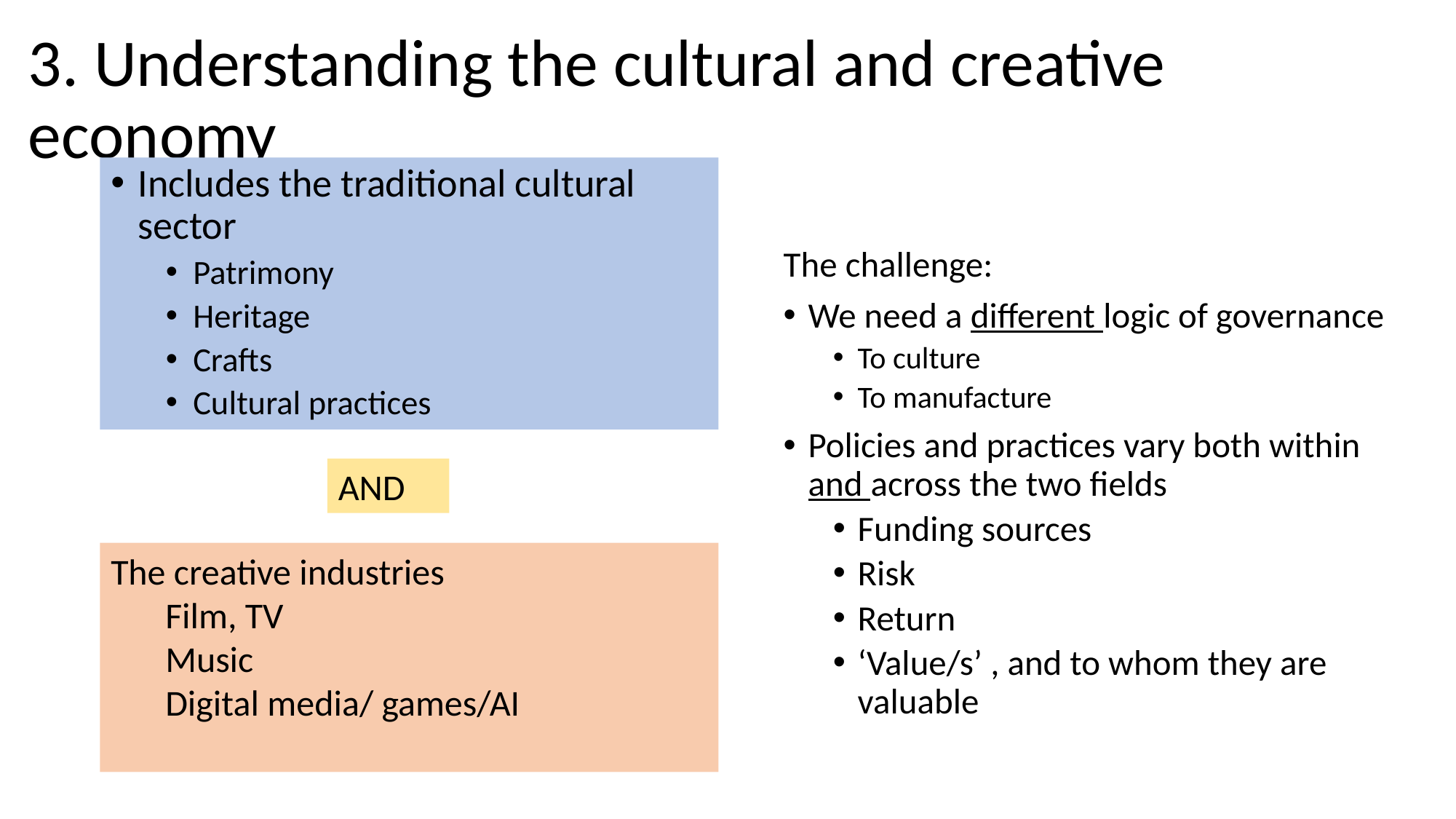

# 3. Understanding the cultural and creative economy
Includes the traditional cultural sector
Patrimony
Heritage
Crafts
Cultural practices
The challenge:
We need a different logic of governance
To culture
To manufacture
Policies and practices vary both within and across the two fields
Funding sources
Risk
Return
‘Value/s’ , and to whom they are valuable
AND
The creative industries
Film, TV
Music
Digital media/ games/AI